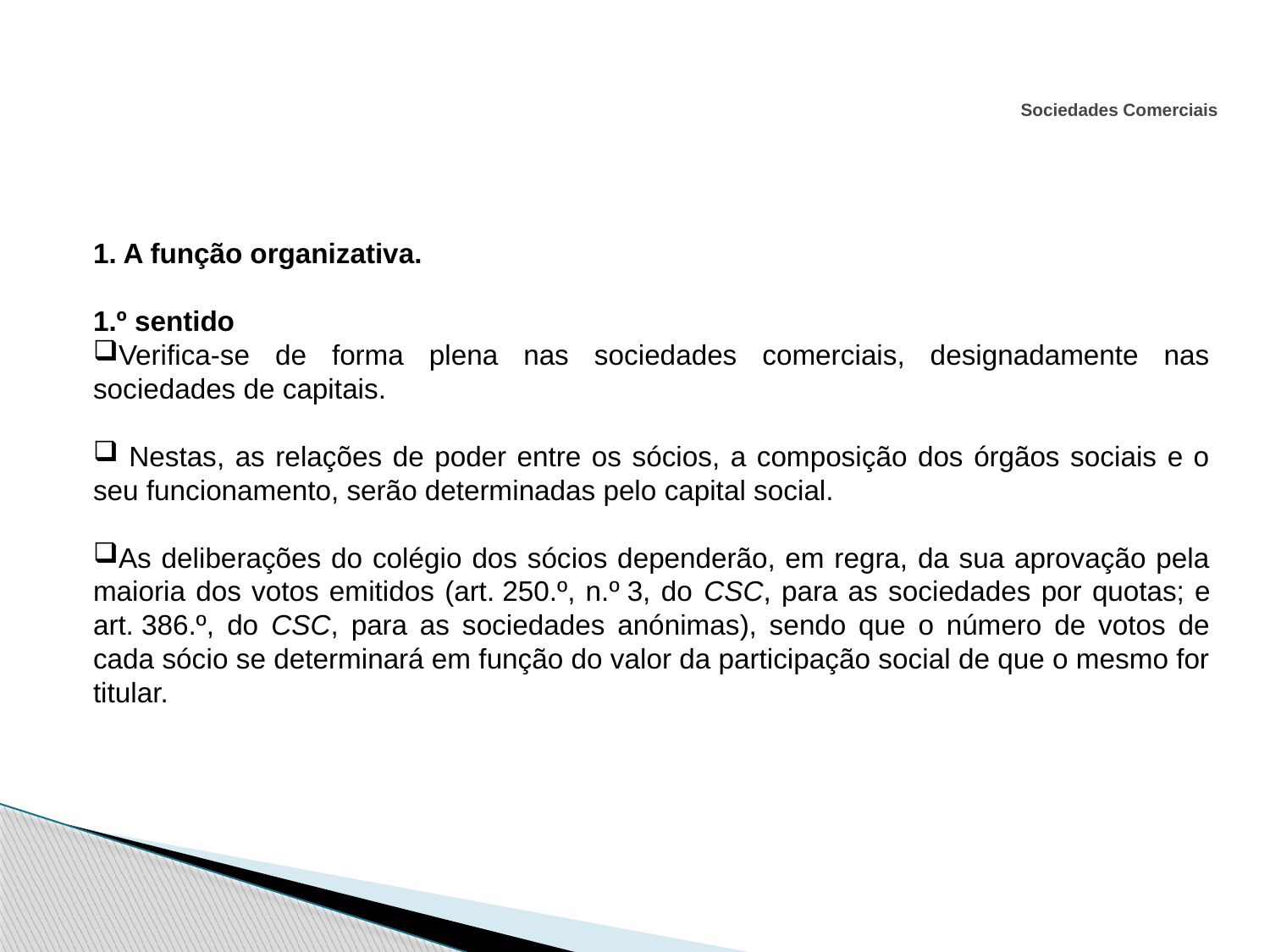

# Sociedades Comerciais
1. A função organizativa.

1.º sentido
Verifica-se de forma plena nas sociedades comerciais, designadamente nas sociedades de capitais.

 Nestas, as relações de poder entre os sócios, a composição dos órgãos sociais e o seu funcionamento, serão determinadas pelo capital social.

As deliberações do colégio dos sócios dependerão, em regra, da sua aprovação pela maioria dos votos emitidos (art. 250.º, n.º 3, do CSC, para as sociedades por quotas; e art. 386.º, do CSC, para as sociedades anónimas), sendo que o número de votos de cada sócio se determinará em função do valor da participação social de que o mesmo for titular.